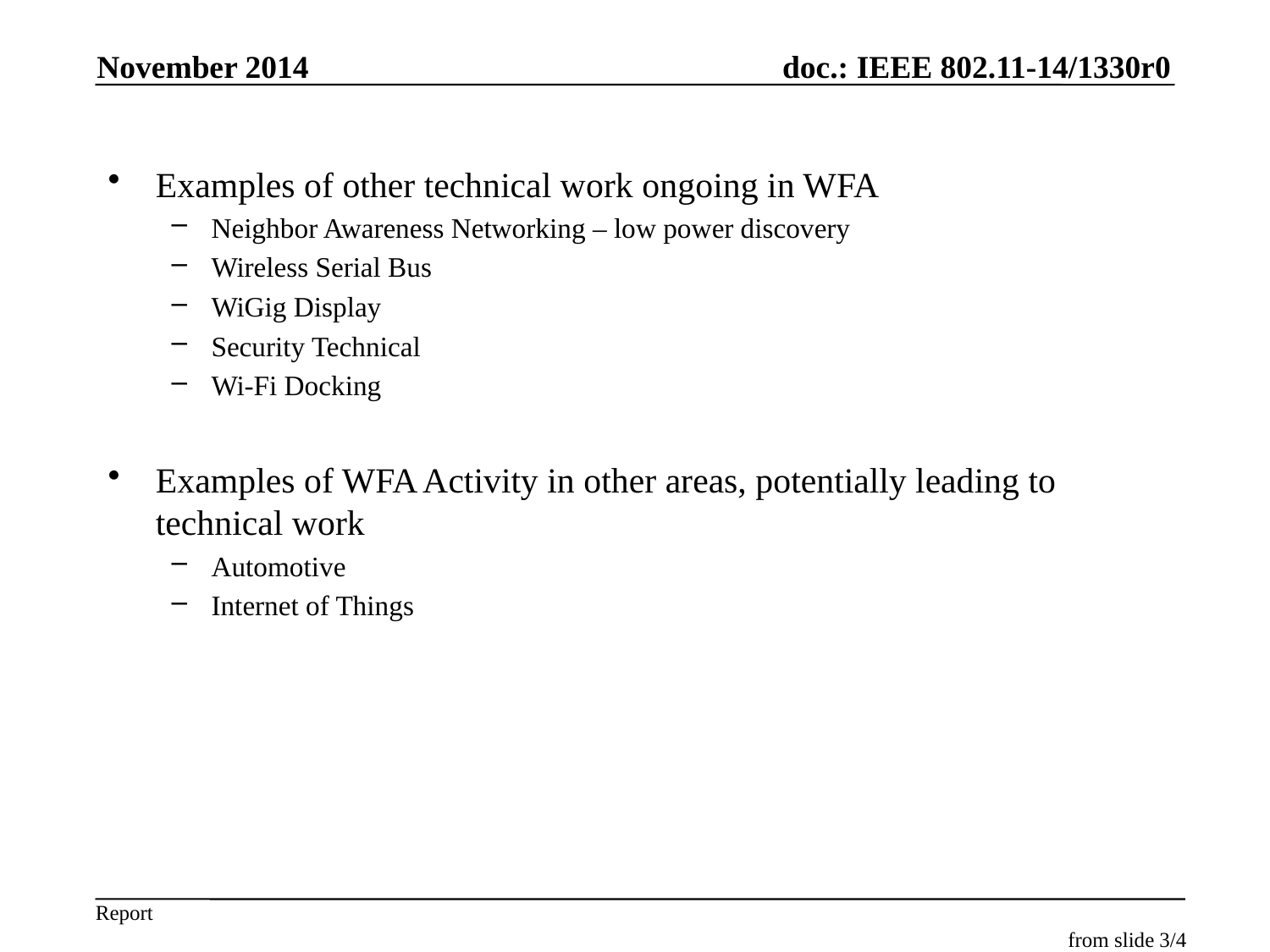

November 2014

Examples of other technical work ongoing in WFA
Neighbor Awareness Networking – low power discovery
Wireless Serial Bus
WiGig Display
Security Technical
Wi-Fi Docking

Examples of WFA Activity in other areas, potentially leading to technical work
Automotive
Internet of Things

from slide 3/4